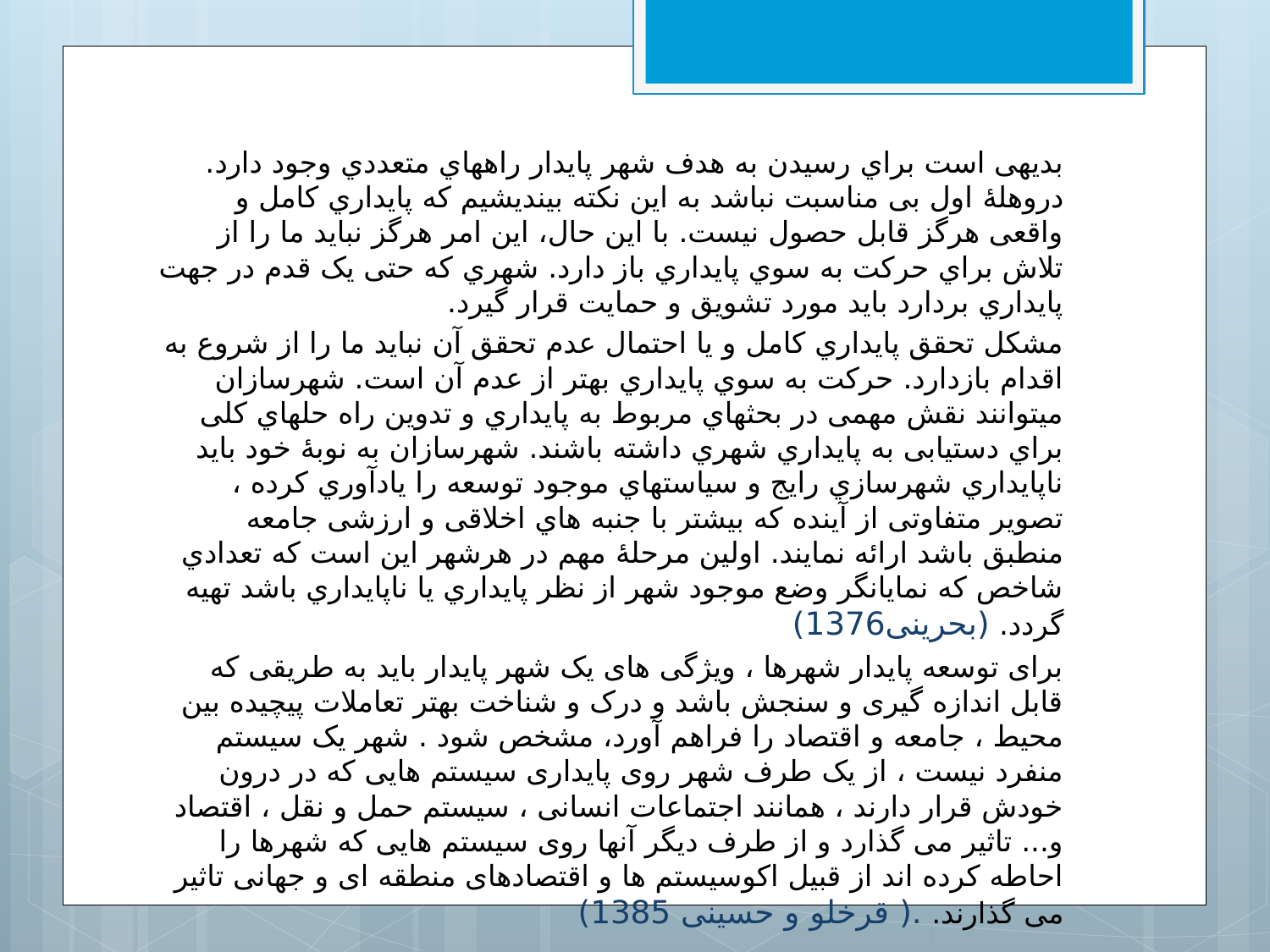

بدیهی است براي رسیدن به هدف شهر پایدار راههاي متعددي وجود دارد. دروهلۀ اول بی مناسبت نباشد به این نکته بیندیشیم که پایداري کامل و واقعی هرگز قابل حصول نیست. با این حال، این امر هرگز نباید ما را از تلاش براي حرکت به سوي پایداري باز دارد. شهري که حتی یک قدم در جهت پایداري بردارد باید مورد تشویق و حمایت قرار گیرد.
مشکل تحقق پایداري کامل و یا احتمال عدم تحقق آن نباید ما را از شروع به اقدام بازدارد. حرکت به سوي پایداري بهتر از عدم آن است. شهرسازان میتوانند نقش مهمی در بحثهاي مربوط به پایداري و تدوین راه حلهاي کلی براي دستیابی به پایداري شهري داشته باشند. شهرسازان به نوبۀ خود باید ناپایداري شهرسازي رایج و سیاستهاي موجود توسعه را یادآوري کرده ، تصویر متفاوتی از آینده که بیشتر با جنبه هاي اخلاقی و ارزشی جامعه منطبق باشد ارائه نمایند. اولین مرحلۀ مهم در هرشهر این است که تعدادي شاخص که نمایانگر وضع موجود شهر از نظر پایداري یا ناپایداري باشد تهیه گردد. (بحرینی1376)
برای توسعه پایدار شهرها ، ویژگی های یک شهر پایدار باید به طریقی که قابل اندازه گیری و سنجش باشد و درک و شناخت بهتر تعاملات پیچیده بین محیط ، جامعه و اقتصاد را فراهم آورد، مشخص شود . شهر یک سیستم منفرد نیست ، از یک طرف شهر روی پایداری سیستم هایی که در درون خودش قرار دارند ، همانند اجتماعات انسانی ، سیستم حمل و نقل ، اقتصاد و... تاثیر می گذارد و از طرف دیگر آنها روی سیستم هایی که شهرها را احاطه کرده اند از قبیل اکوسیستم ها و اقتصادهای منطقه ای و جهانی تاثیر می گذارند. .( قرخلو و حسینی 1385)